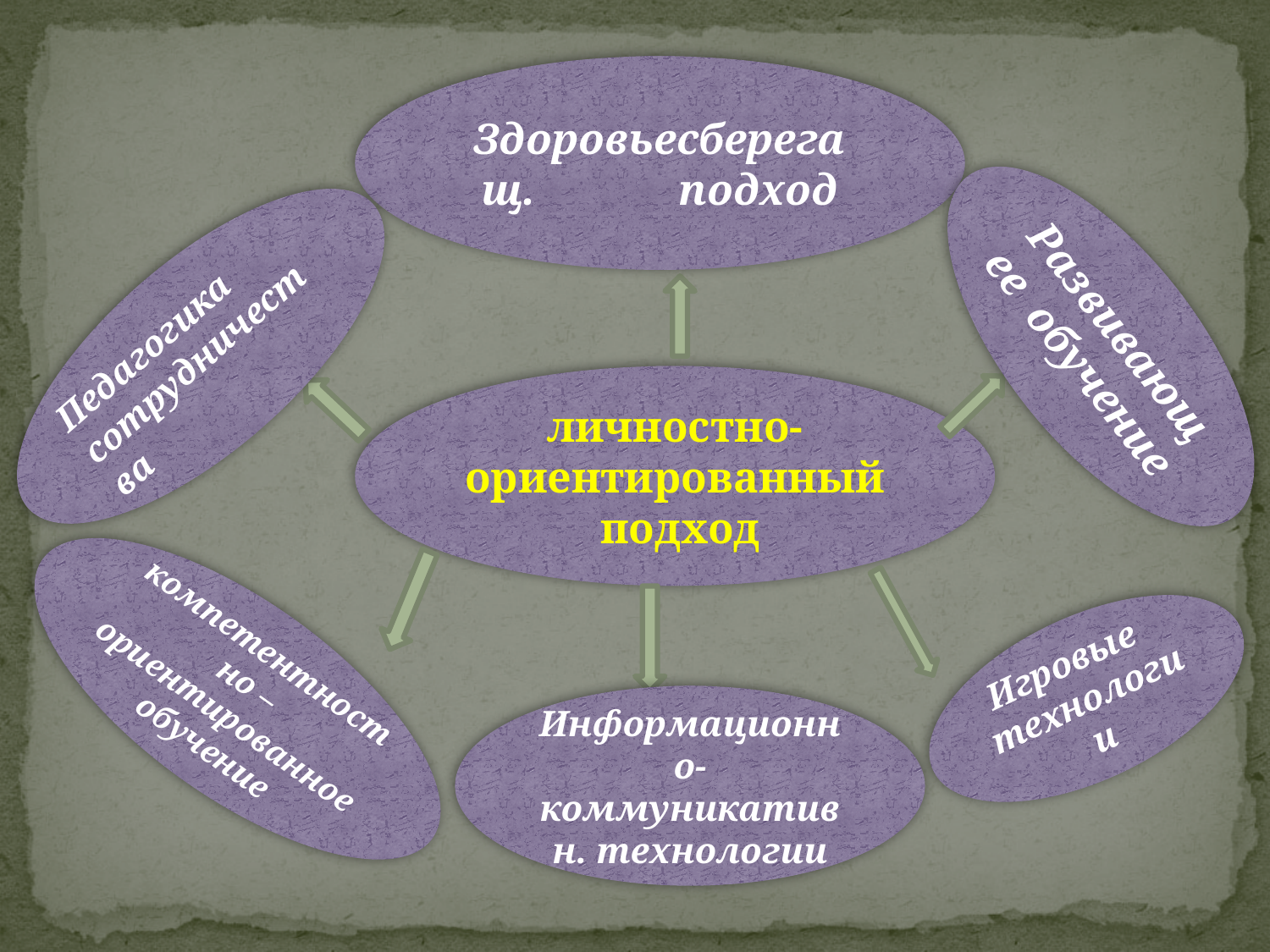

Здоровьесберегащ.             подход
Развивающее  обучение
Педагогика сотрудничества

личностно-ориентированный
 подход

компетентностно – ориентированное обучение
Игровые   технологии
Информационно- коммуникативн. технологии